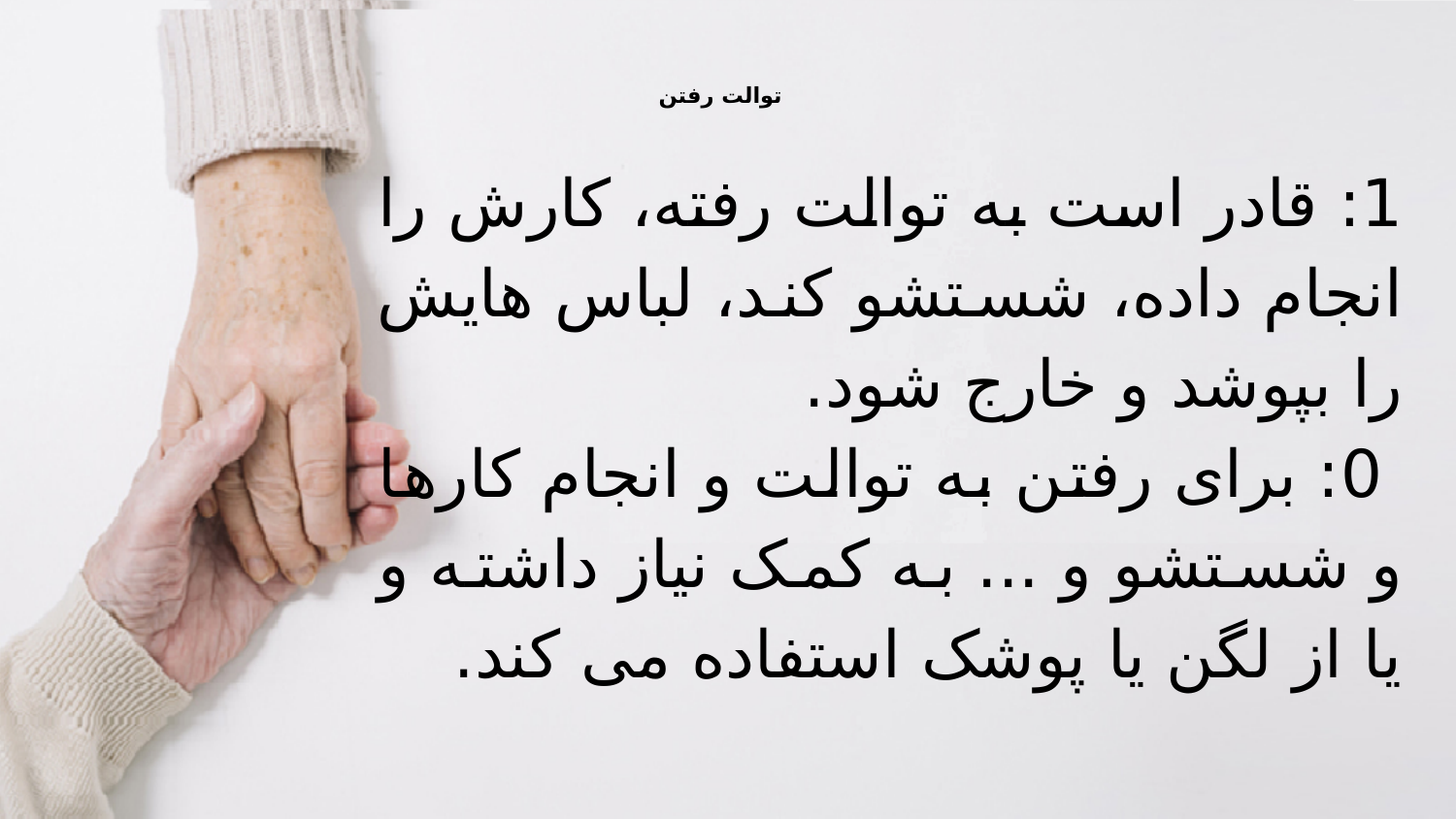

# توالت رفتن
1: قادر است به توالت رفته، کارش را انجام داده، شستشو کند، لباس هایش را بپوشد و خارج شود.
 0: برای رفتن به توالت و انجام کارها و شستشو و ... به کمک نیاز داشته و یا از لگن یا پوشک استفاده می کند.